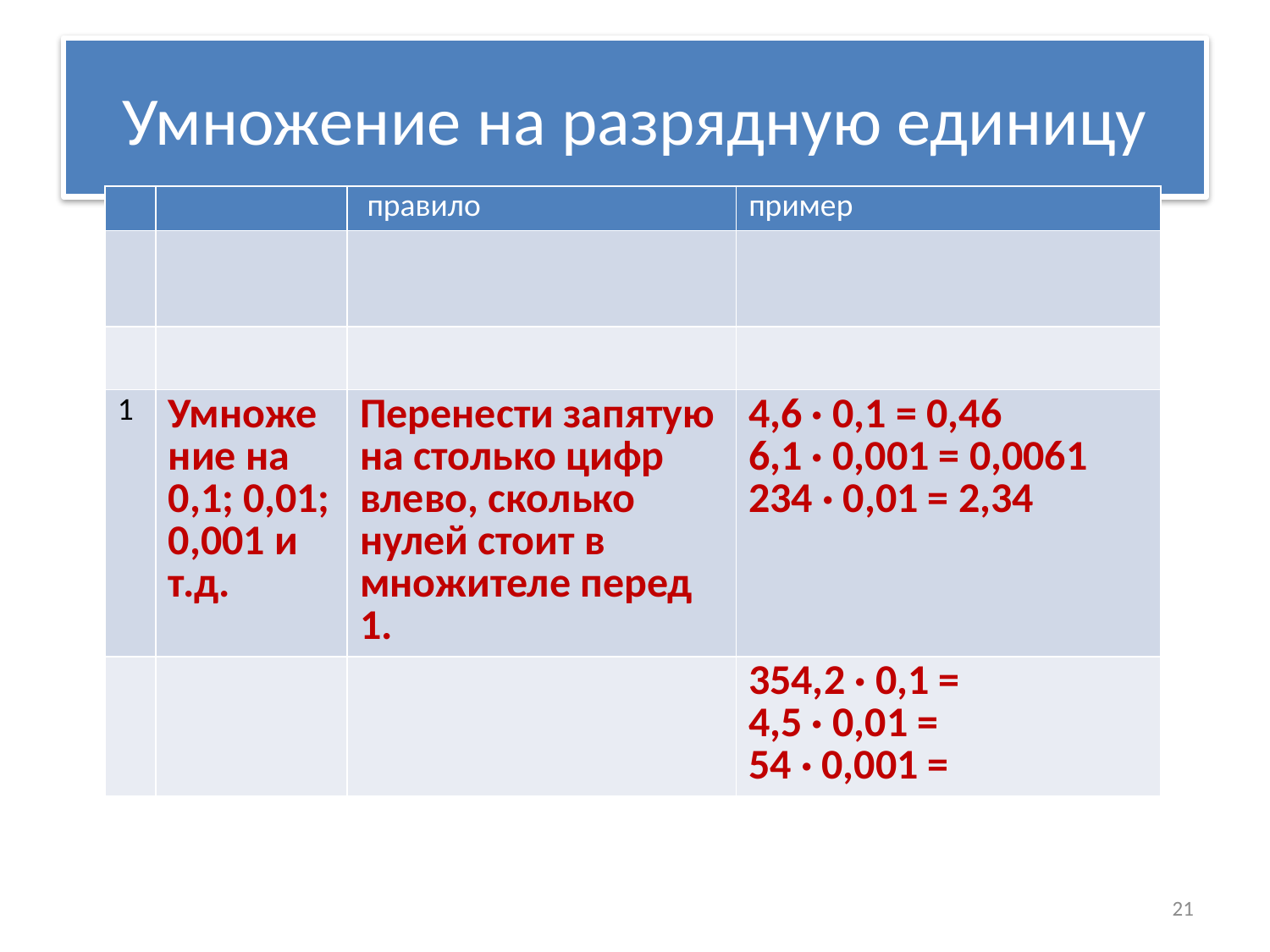

# Умножение на разрядную единицу
|  |  | правило | пример |
| --- | --- | --- | --- |
|  |  |  |  |
|  |  |  |  |
| 1 | Умножение на 0,1; 0,01; 0,001 и т.д. | Перенести запятую на столько цифр влево, сколько нулей стоит в множителе перед 1. | 4,6 · 0,1 = 0,46 6,1 · 0,001 = 0,0061 234 · 0,01 = 2,34 |
|  |  |  | 354,2 · 0,1 = 4,5 · 0,01 = 54 · 0,001 = |
21